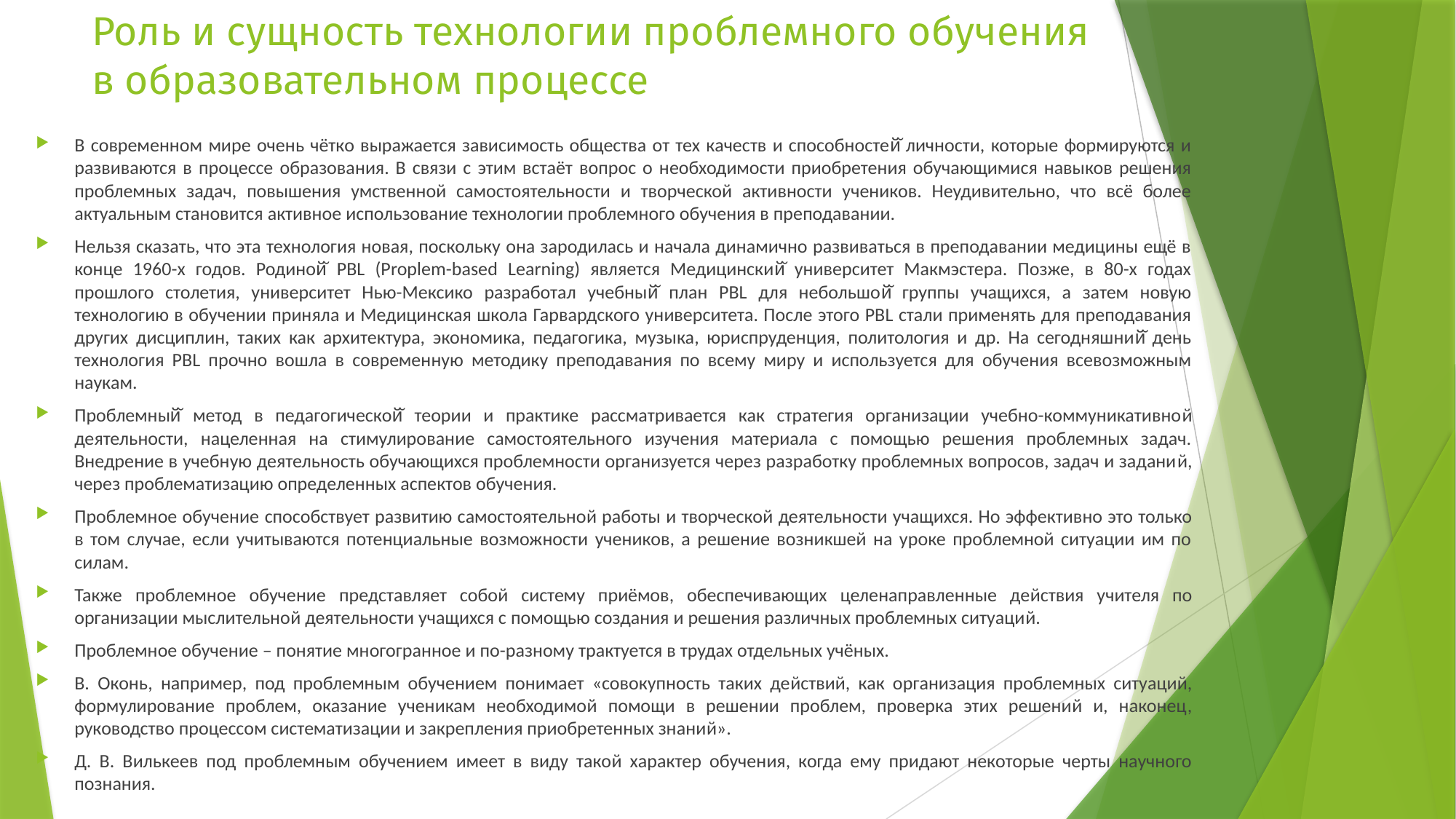

# Роль и сущность технологии проблемного обучения в образовательном процессе
В современном мире очень чётко выражается зависимость общества от тех качеств и способностей̆ личности, которые формируются и развиваются в процессе образования. В связи с этим встаёт вопрос о необходимости приобретения обучающимися навыков решения проблемных задач, повышения умственной самостоятельности и творческой активности учеников. Неудивительно, что всё более актуальным становится активное использование технологии проблемного обучения в преподавании.
Нельзя сказать, что эта технология новая, поскольку она зародилась и начала динамично развиваться в преподавании медицины ещё в конце 1960-х годов. Родиной̆ PBL (Proplem-based Learning) является Медицинский̆ университет Макмэстера. Позже, в 80-х годах прошлого столетия, университет Нью-Мексико разработал учебный̆ план PBL для небольшой̆ группы учащихся, а затем новую технологию в обучении приняла и Медицинская школа Гарвардского университета. После этого PBL стали применять для преподавания других дисциплин, таких как архитектура, экономика, педагогика, музыка, юриспруденция, политология и др. На сегодняшний̆ день технология PBL прочно вошла в современную методику преподавания по всему миру и используется для обучения всевозможным наукам.
Проблемный̆ метод в педагогической̆ теории и практике рассматривается как стратегия организации учебно-коммуникативной деятельности, нацеленная на стимулирование самостоятельного изучения материала с помощью решения проблемных задач. Внедрение в учебную деятельность обучающихся проблемности организуется через разработку проблемных вопросов, задач и заданий, через проблематизацию определенных аспектов обучения.
Проблемное обучение способствует развитию самостоятельной работы и творческой деятельности учащихся. Но эффективно это только в том случае, если учитываются потенциальные возможности учеников, а решение возникшей на уроке проблемной ситуации им по силам.
Также проблемное обучение представляет собой систему приёмов, обеспечивающих целенаправленные действия учителя по организации мыслительной деятельности учащихся с помощью создания и решения различных проблемных ситуаций.
Проблемное обучение – понятие многогранное и по-разному трактуется в трудах отдельных учёных.
В. Оконь, например, под проблемным обучением понимает «совокупность таких действий, как организация проблемных ситуаций, формулирование проблем, оказание ученикам необходимой помощи в решении проблем, проверка этих решений и, наконец, руководство процессом систематизации и закрепления приобретенных знаний».
Д. В. Вилькеев под проблемным обучением имеет в виду такой характер обучения, когда ему придают некоторые черты научного познания.